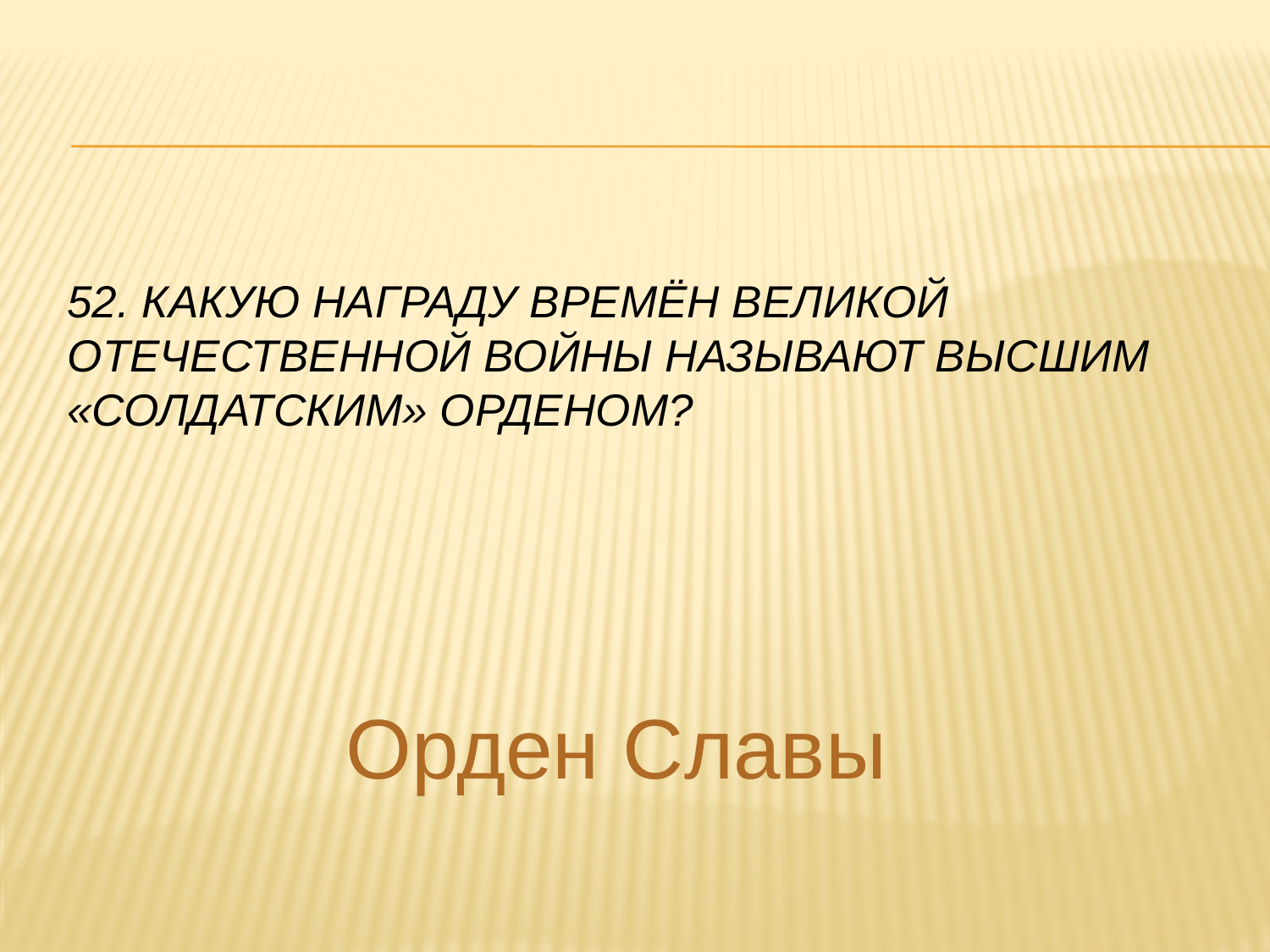

# 52. Какую награду времён Великой Отечественной войны называют высшим «солдатским» орденом?
Орден Славы